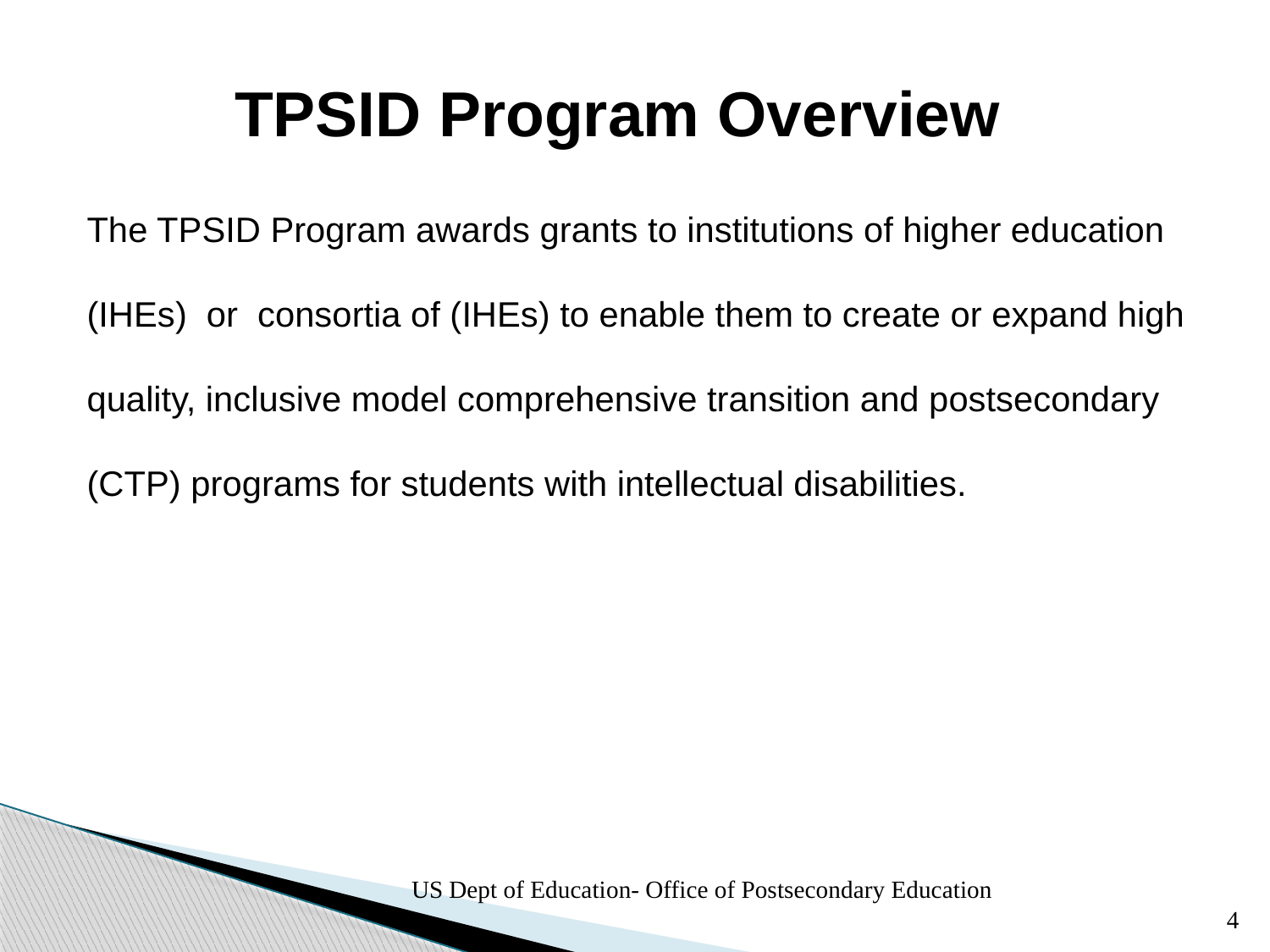

# TPSID Program Overview
The TPSID Program awards grants to institutions of higher education

(IHEs)  or  consortia of (IHEs) to enable them to create or expand high

quality, inclusive model comprehensive transition and postsecondary

(CTP) programs for students with intellectual disabilities.
US Dept of Education- Office of Postsecondary Education
4